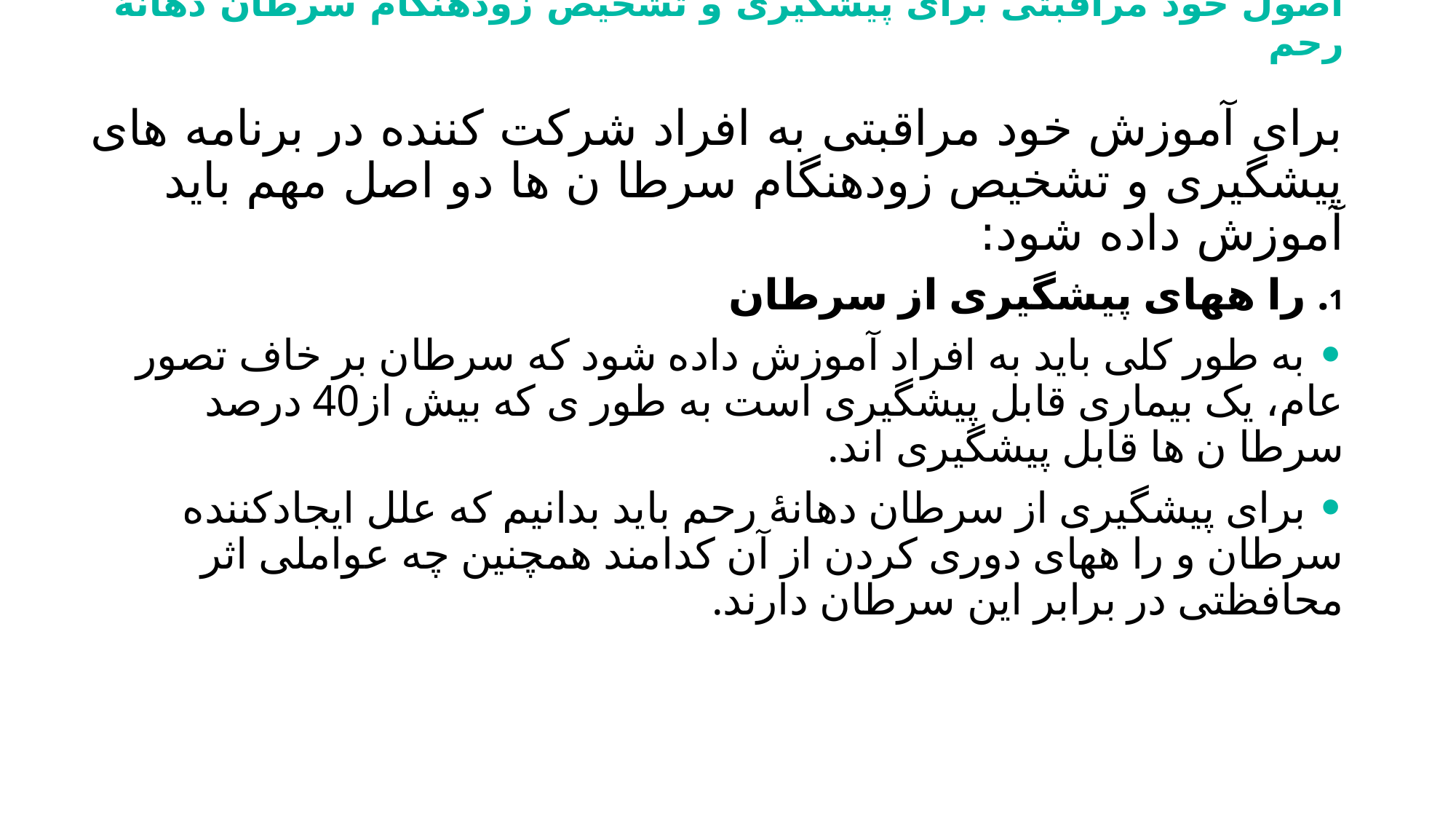

# اصول خود مراقبتی برای پیشگیری و تشخیص زودهنگام سرطان دهانۀ رحم برای آموزش خود مراقبتی به افراد شرکت کننده در برنامه های پیشگیری و تشخیص زودهنگام سرطا ن ها دو اصل مهم باید آموزش داده شود:
1. را ههای پیشگیری از سرطان
• به طور کلی باید به افراد آموزش داده شود که سرطان بر خاف تصور عام، یک بیماری قابل پیشگیری است به طور ی که بیش از40 درصد سرطا ن ها قابل پیشگیری اند.
• برای پیشگیری از سرطان دهانۀ رحم باید بدانیم که علل ایجادکننده سرطان و را ههای دوری کردن از آن کدامند همچنین چه عواملی اثر محافظتی در برابر این سرطان دارند.